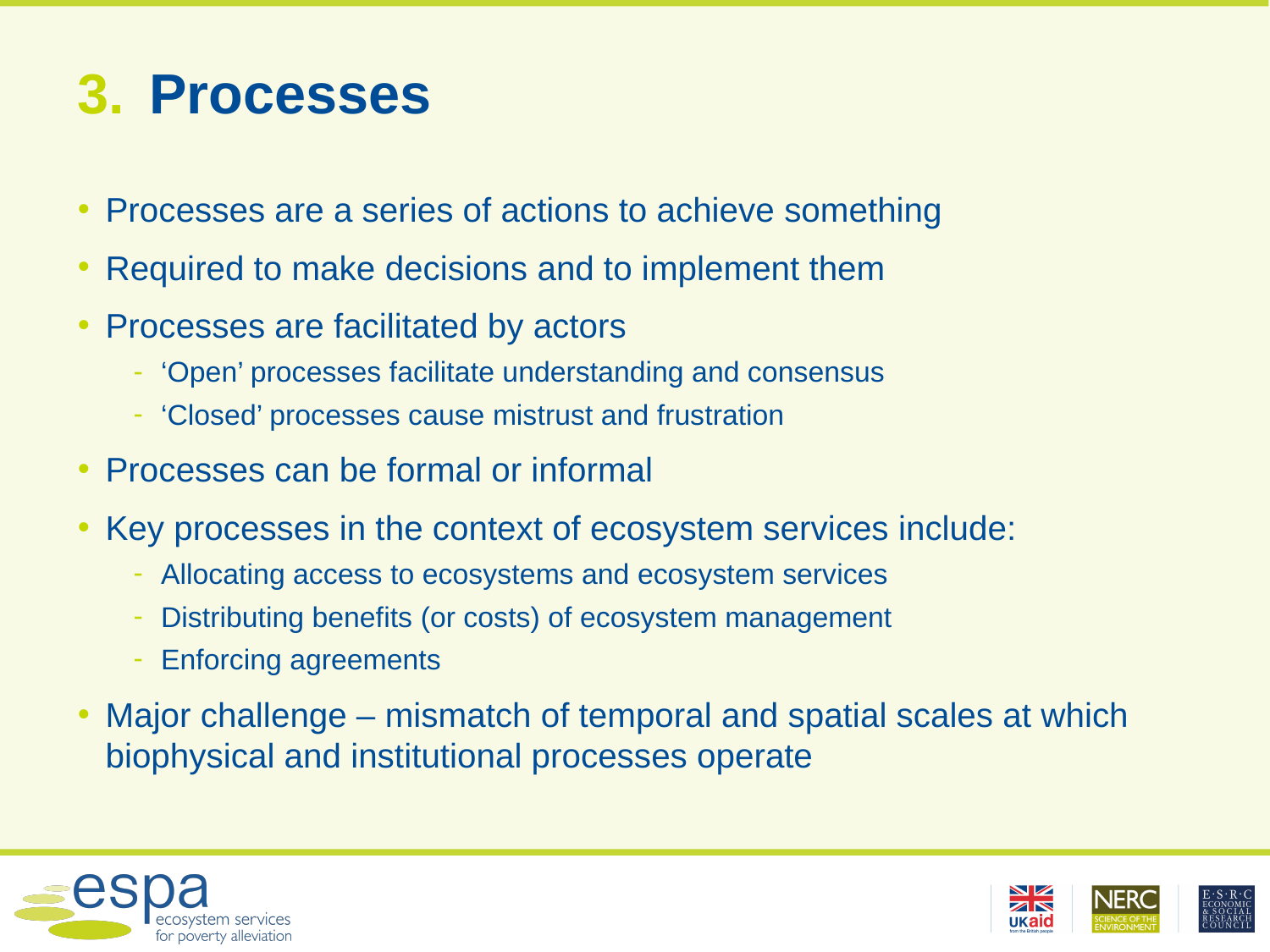

# Processes
Processes are a series of actions to achieve something
Required to make decisions and to implement them
Processes are facilitated by actors
‘Open’ processes facilitate understanding and consensus
‘Closed’ processes cause mistrust and frustration
Processes can be formal or informal
Key processes in the context of ecosystem services include:
Allocating access to ecosystems and ecosystem services
Distributing benefits (or costs) of ecosystem management
Enforcing agreements
Major challenge – mismatch of temporal and spatial scales at which biophysical and institutional processes operate